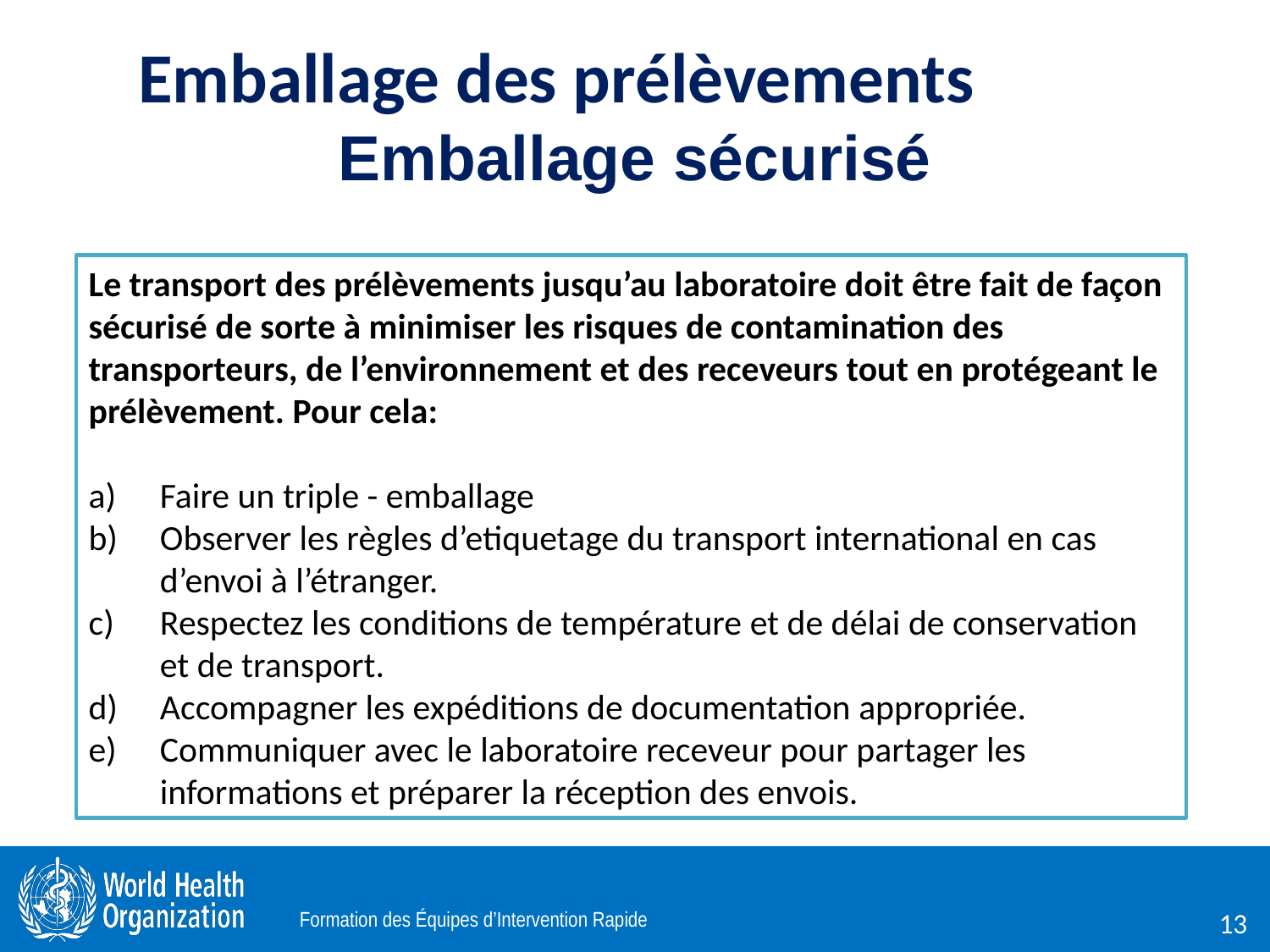

Emballage des prélèvements
# Emballage sécurisé

Le transport des prélèvements jusqu’au laboratoire doit être fait de façon sécurisé de sorte à minimiser les risques de contamination des transporteurs, de l’environnement et des receveurs tout en protégeant le prélèvement. Pour cela:

Faire un triple - emballage
Observer les règles d’etiquetage du transport international en cas d’envoi à l’étranger.
Respectez les conditions de température et de délai de conservation et de transport.
Accompagner les expéditions de documentation appropriée.
Communiquer avec le laboratoire receveur pour partager les informations et préparer la réception des envois.